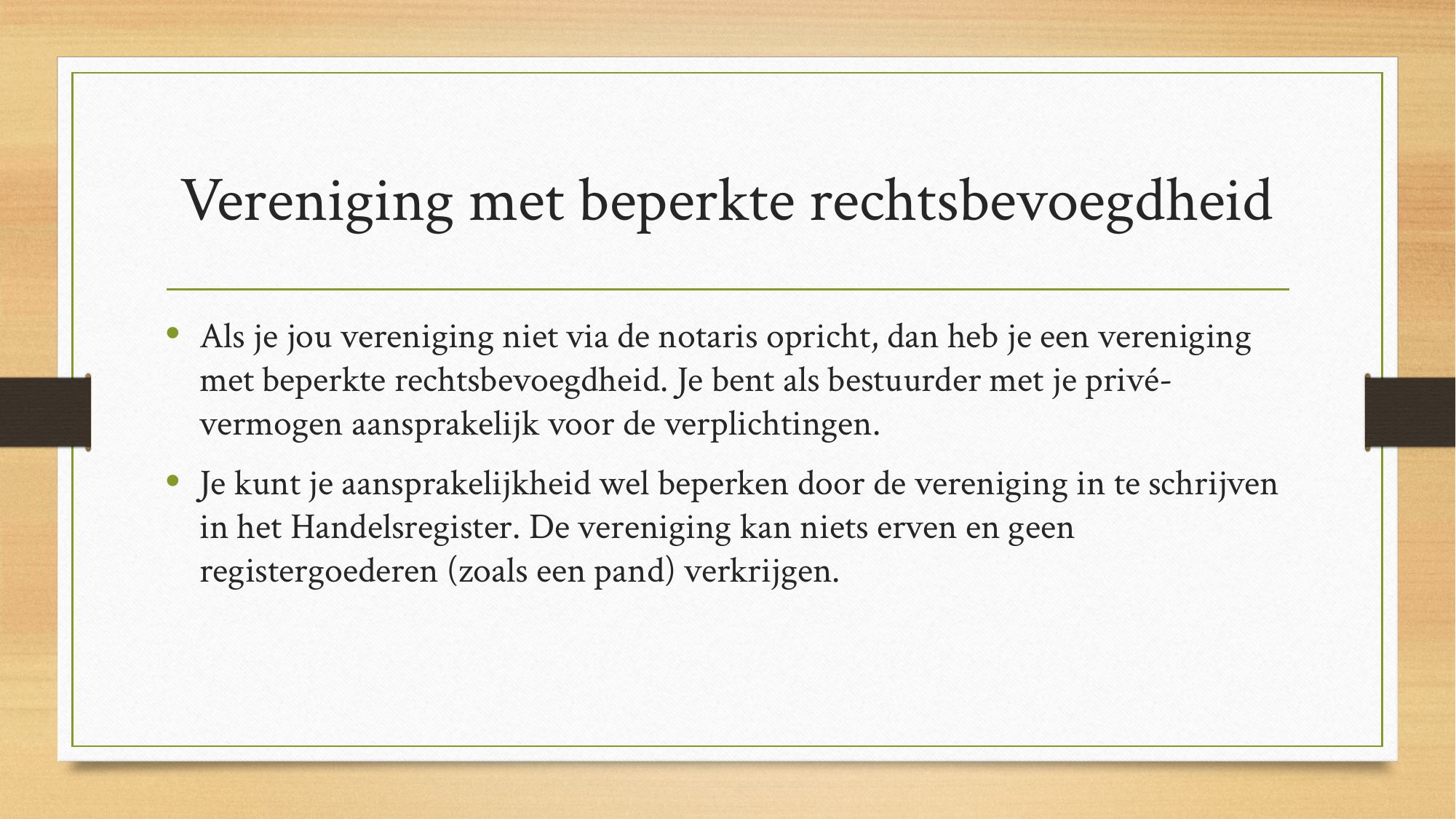

# Vereniging met beperkte rechtsbevoegdheid
Als je jou vereniging niet via de notaris opricht, dan heb je een vereniging met beperkte rechtsbevoegdheid. Je bent als bestuurder met je privé-vermogen aansprakelijk voor de verplichtingen.
Je kunt je aansprakelijkheid wel beperken door de vereniging in te schrijven in het Handelsregister. De vereniging kan niets erven en geen registergoederen (zoals een pand) verkrijgen.